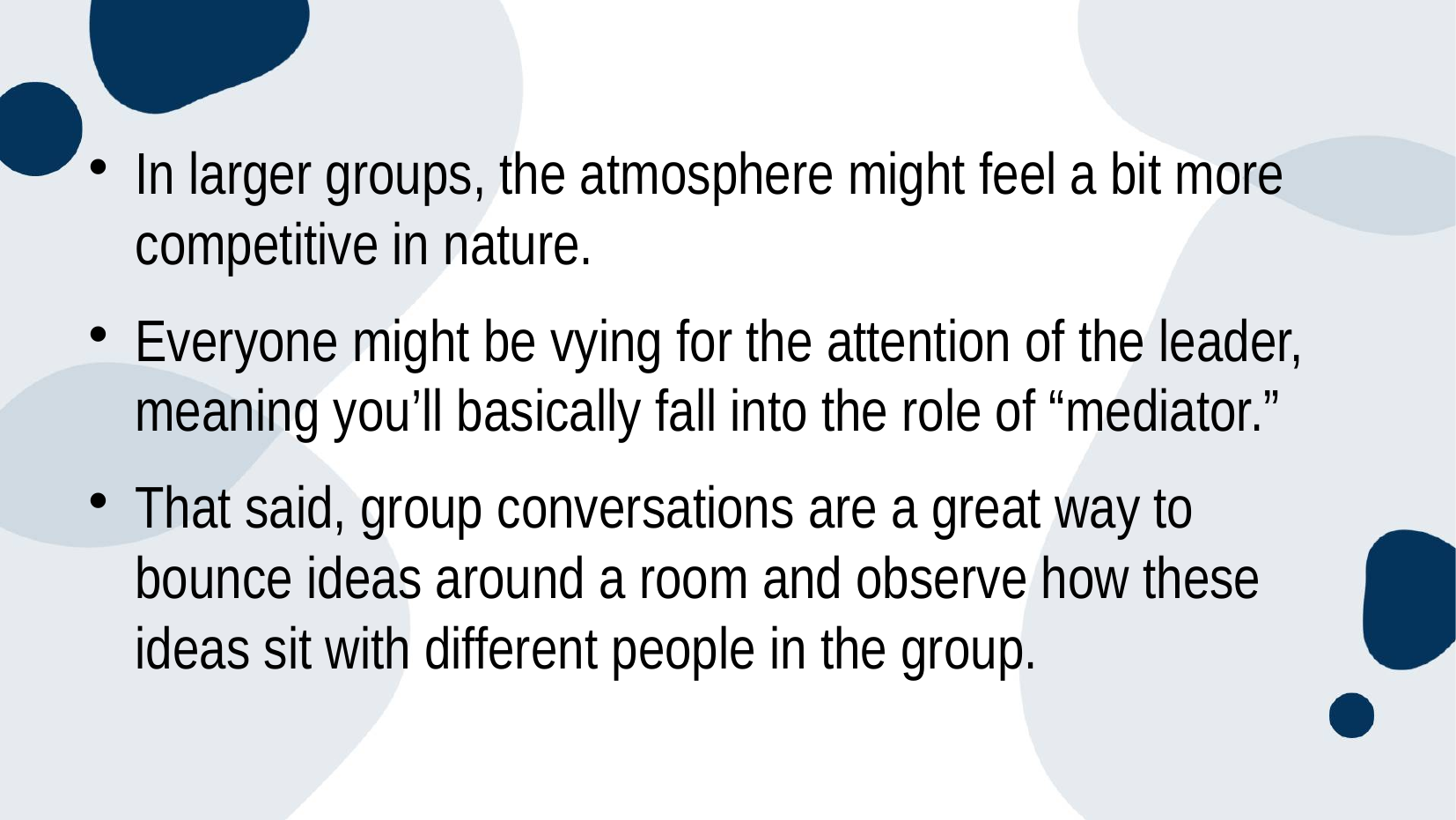

#
In larger groups, the atmosphere might feel a bit more competitive in nature.
Everyone might be vying for the attention of the leader, meaning you’ll basically fall into the role of “mediator.”
That said, group conversations are a great way to bounce ideas around a room and observe how these ideas sit with different people in the group.